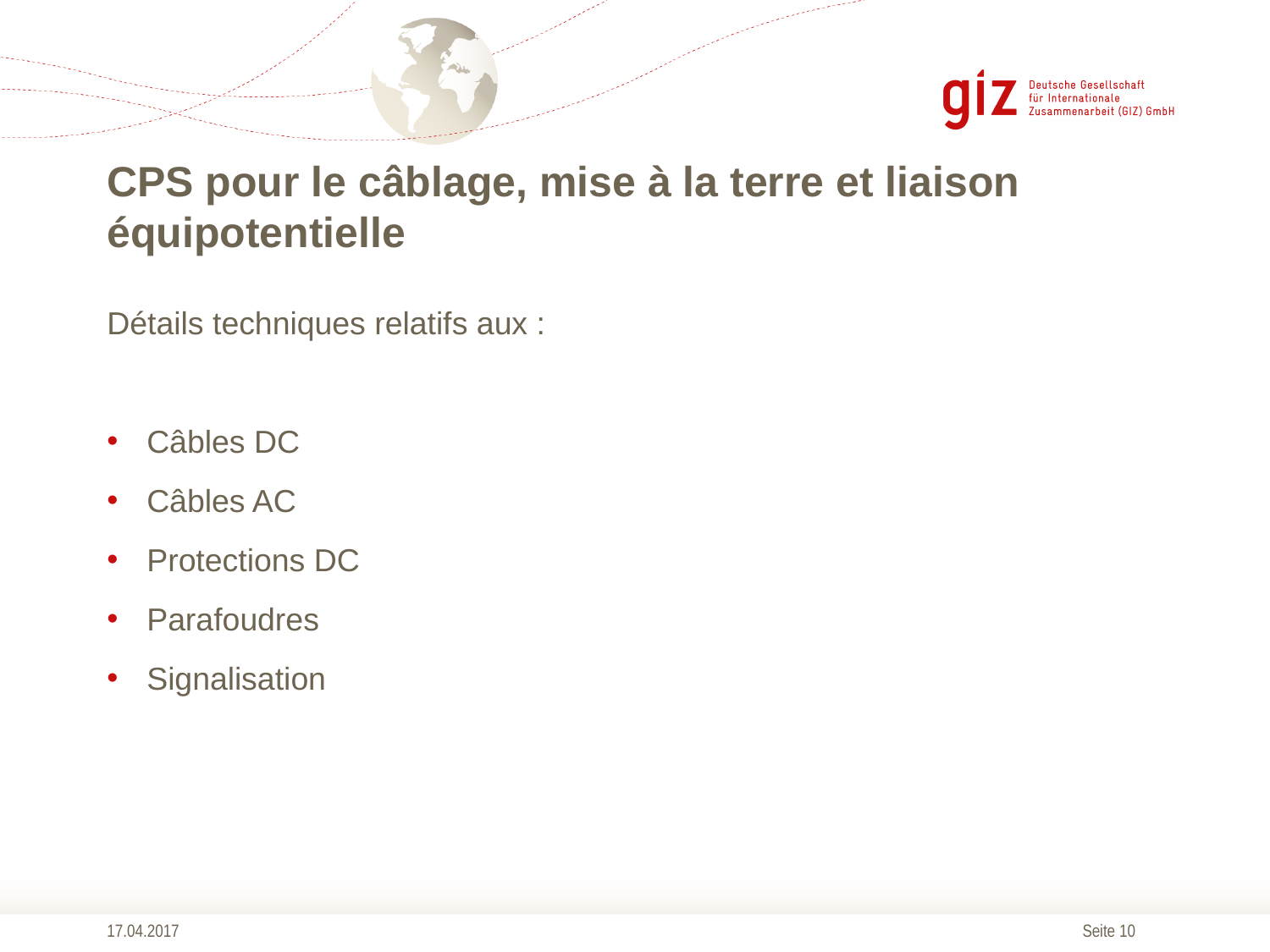

# CPS pour le câblage, mise à la terre et liaison équipotentielle
Détails techniques relatifs aux :

Câbles DC
Câbles AC
Protections DC
Parafoudres
Signalisation
17.04.2017